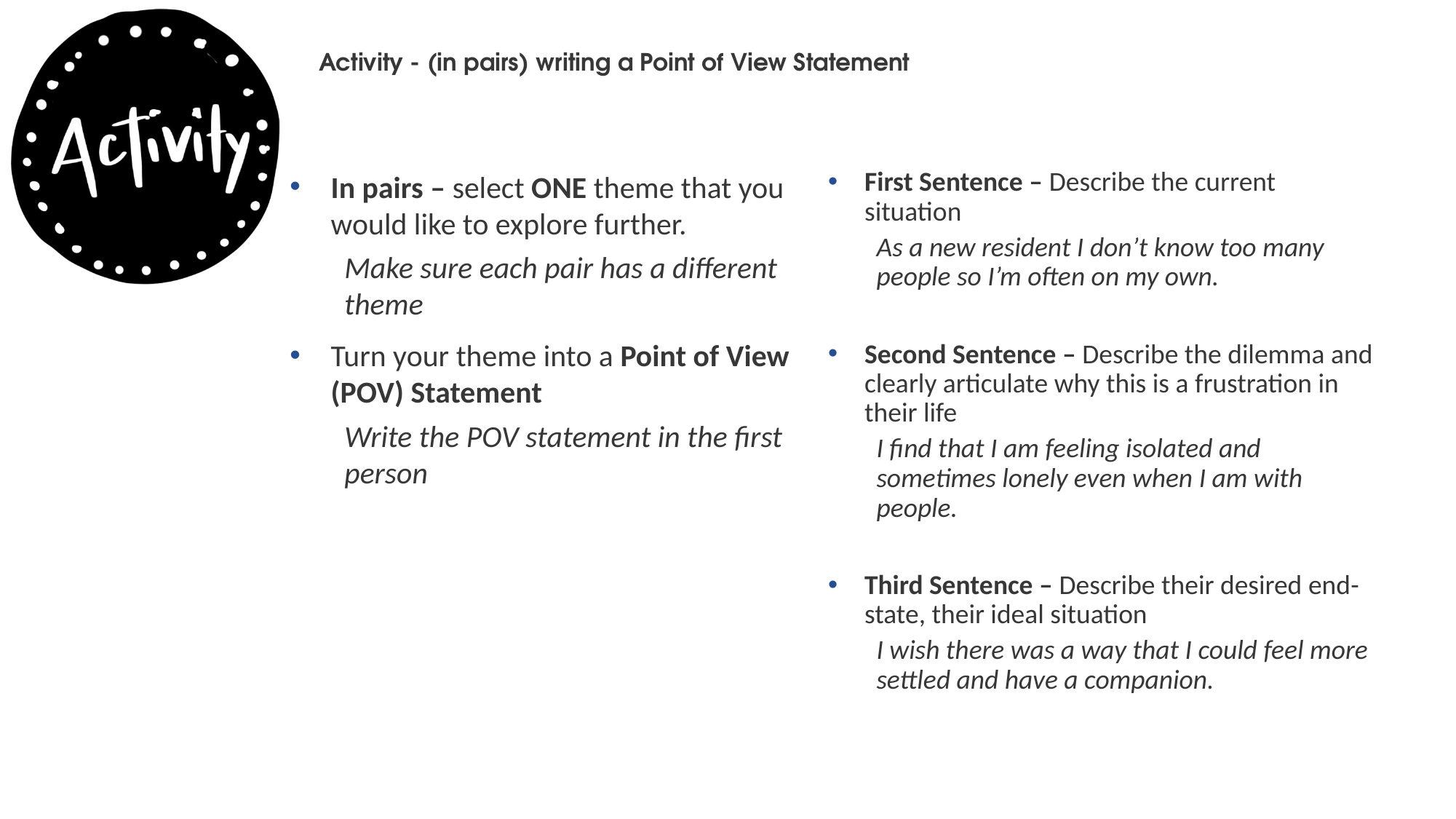

# Activity - (in pairs) writing a Point of View Statement
In pairs – select ONE theme that you would like to explore further.
Make sure each pair has a different theme
Turn your theme into a Point of View (POV) Statement
Write the POV statement in the first person

First Sentence – Describe the current situation
As a new resident I don’t know too many people so I’m often on my own.

Second Sentence – Describe the dilemma and clearly articulate why this is a frustration in their life
I find that I am feeling isolated and sometimes lonely even when I am with people.

Third Sentence – Describe their desired end-state, their ideal situation
I wish there was a way that I could feel more settled and have a companion.